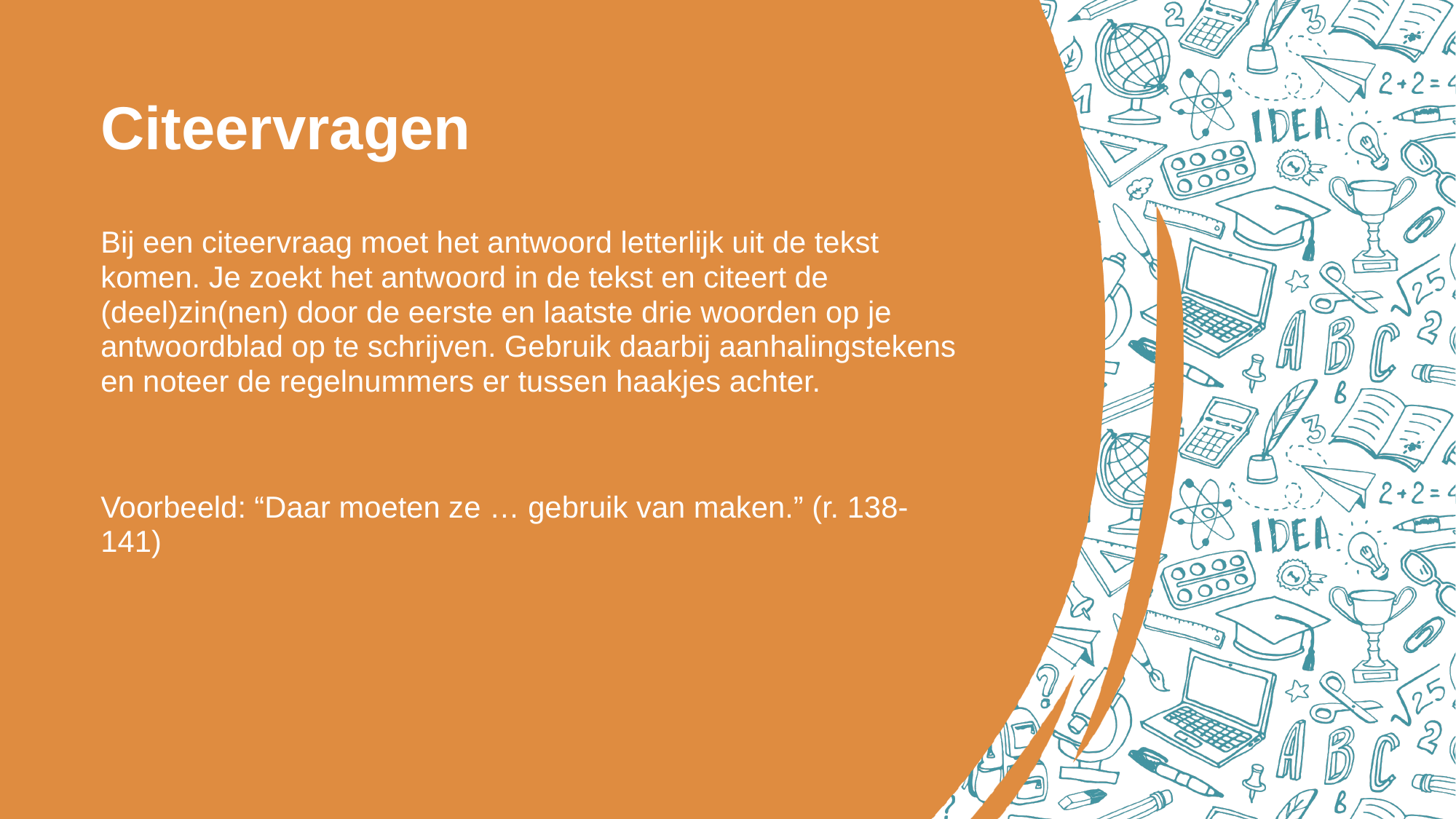

# Citeervragen
Bij een citeervraag moet het antwoord letterlijk uit de tekst komen. Je zoekt het antwoord in de tekst en citeert de (deel)zin(nen) door de eerste en laatste drie woorden op je antwoordblad op te schrijven. Gebruik daarbij aanhalingstekens en noteer de regelnummers er tussen haakjes achter.

Voorbeeld: “Daar moeten ze … gebruik van maken.” (r. 138-141)